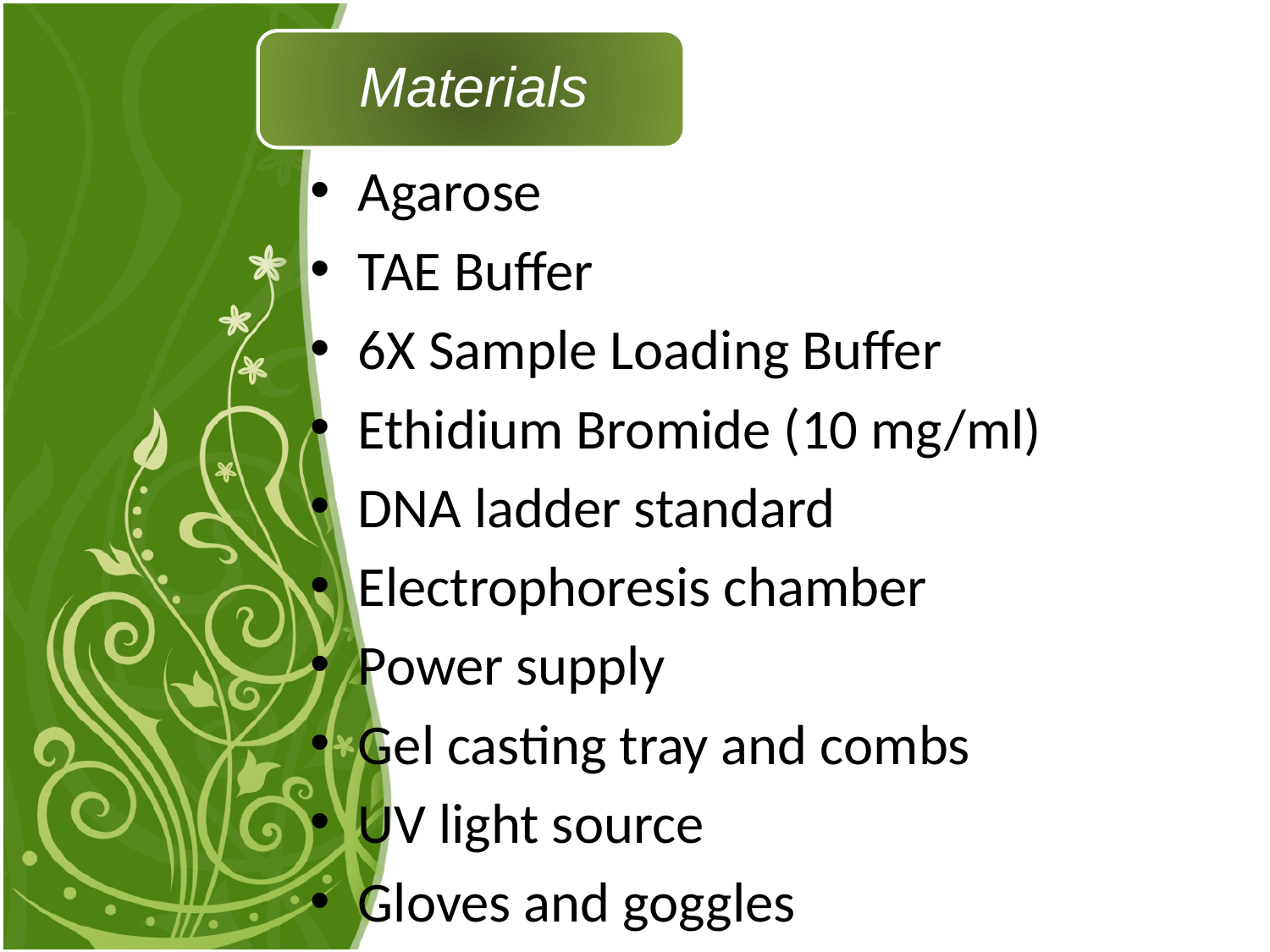

Materials
Agarose
TAE Buffer
6X Sample Loading Buffer
Ethidium Bromide (10 mg/ml)
DNA ladder standard
Electrophoresis chamber
Power supply
Gel casting tray and combs
UV light source
Gloves and goggles